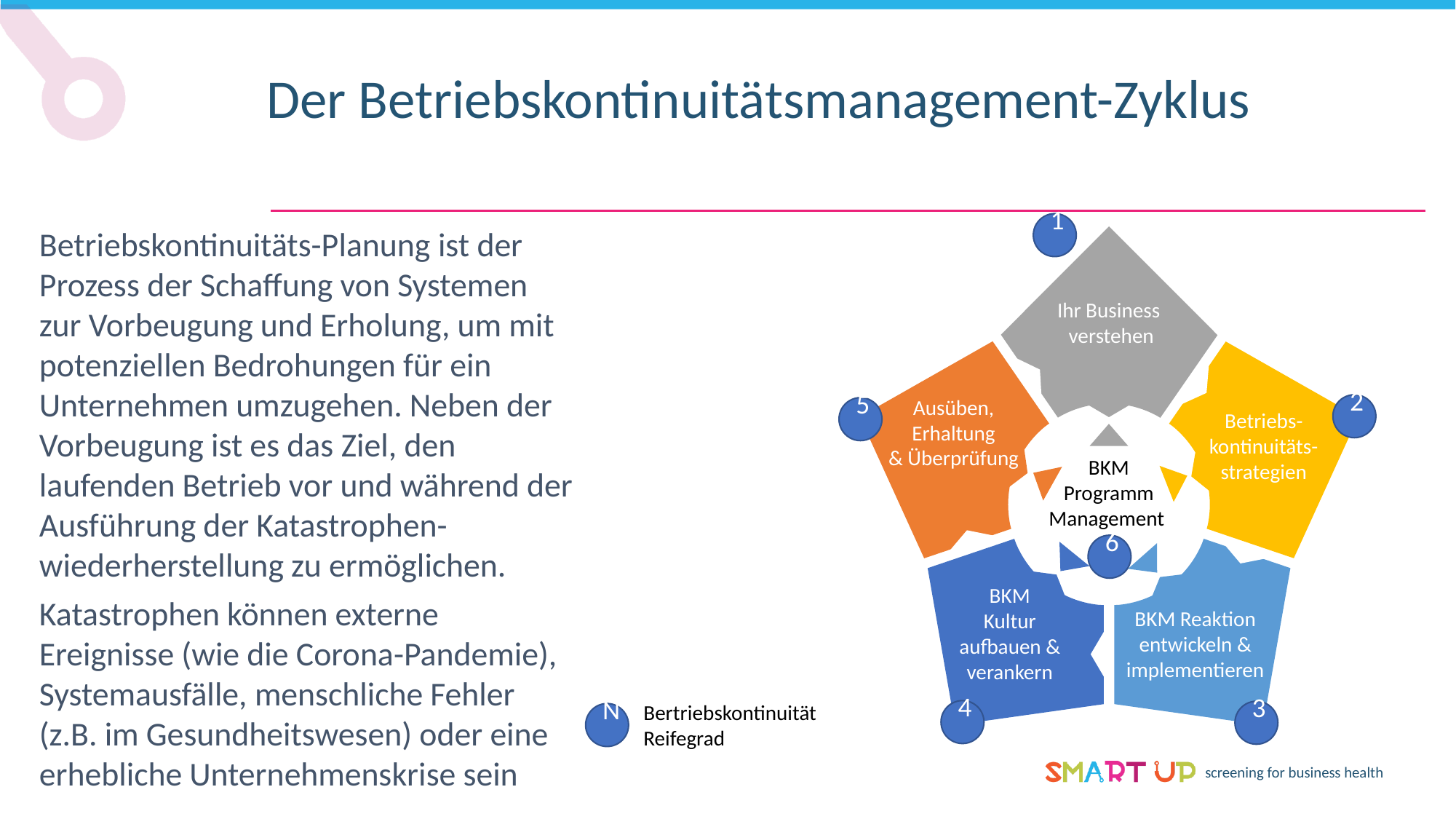

Der Betriebskontinuitätsmanagement-Zyklus
1
Betriebskontinuitäts-Planung ist der Prozess der Schaffung von Systemen zur Vorbeugung und Erholung, um mit potenziellen Bedrohungen für ein Unternehmen umzugehen. Neben der Vorbeugung ist es das Ziel, den laufenden Betrieb vor und während der Ausführung der Katastrophen-wiederherstellung zu ermöglichen.
Katastrophen können externe Ereignisse (wie die Corona-Pandemie), Systemausfälle, menschliche Fehler (z.B. im Gesundheitswesen) oder eine erhebliche Unternehmenskrise sein

Ihr Business
 verstehen

Ausüben,
Erhaltung
& Überprüfung
2

5
Betriebs-
kontinuitäts-
strategien

BKM
Programm
Management

6

BKM
Kultur aufbauen & verankern
BKM Reaktion entwickeln & implementieren

Bertriebskontinuität
Reifegrad
4
3
N